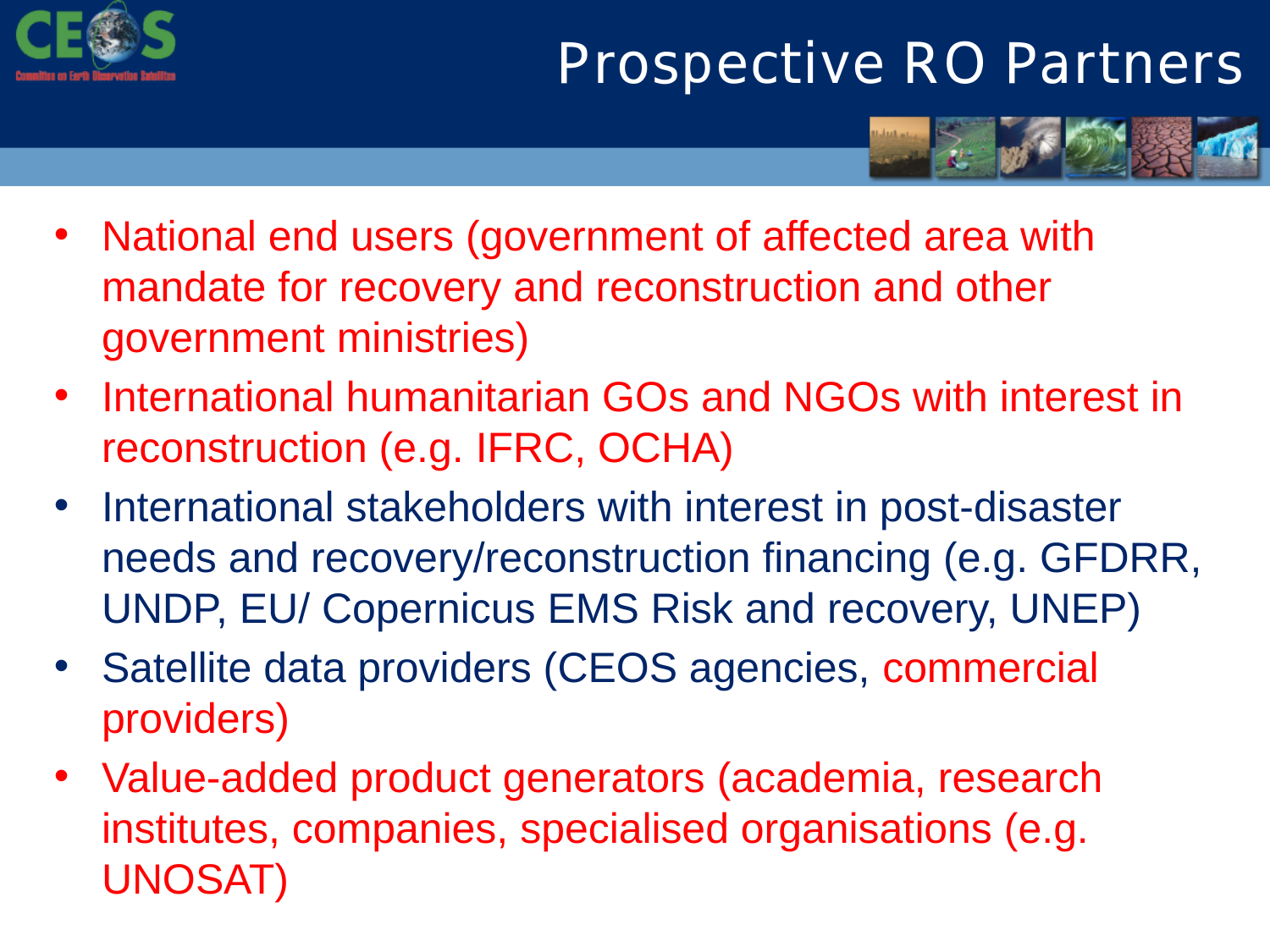

# Prospective RO Partners
National end users (government of affected area with mandate for recovery and reconstruction and other government ministries)
International humanitarian GOs and NGOs with interest in reconstruction (e.g. IFRC, OCHA)
International stakeholders with interest in post-disaster needs and recovery/reconstruction financing (e.g. GFDRR, UNDP, EU/ Copernicus EMS Risk and recovery, UNEP)
Satellite data providers (CEOS agencies, commercial providers)
Value-added product generators (academia, research institutes, companies, specialised organisations (e.g. UNOSAT)